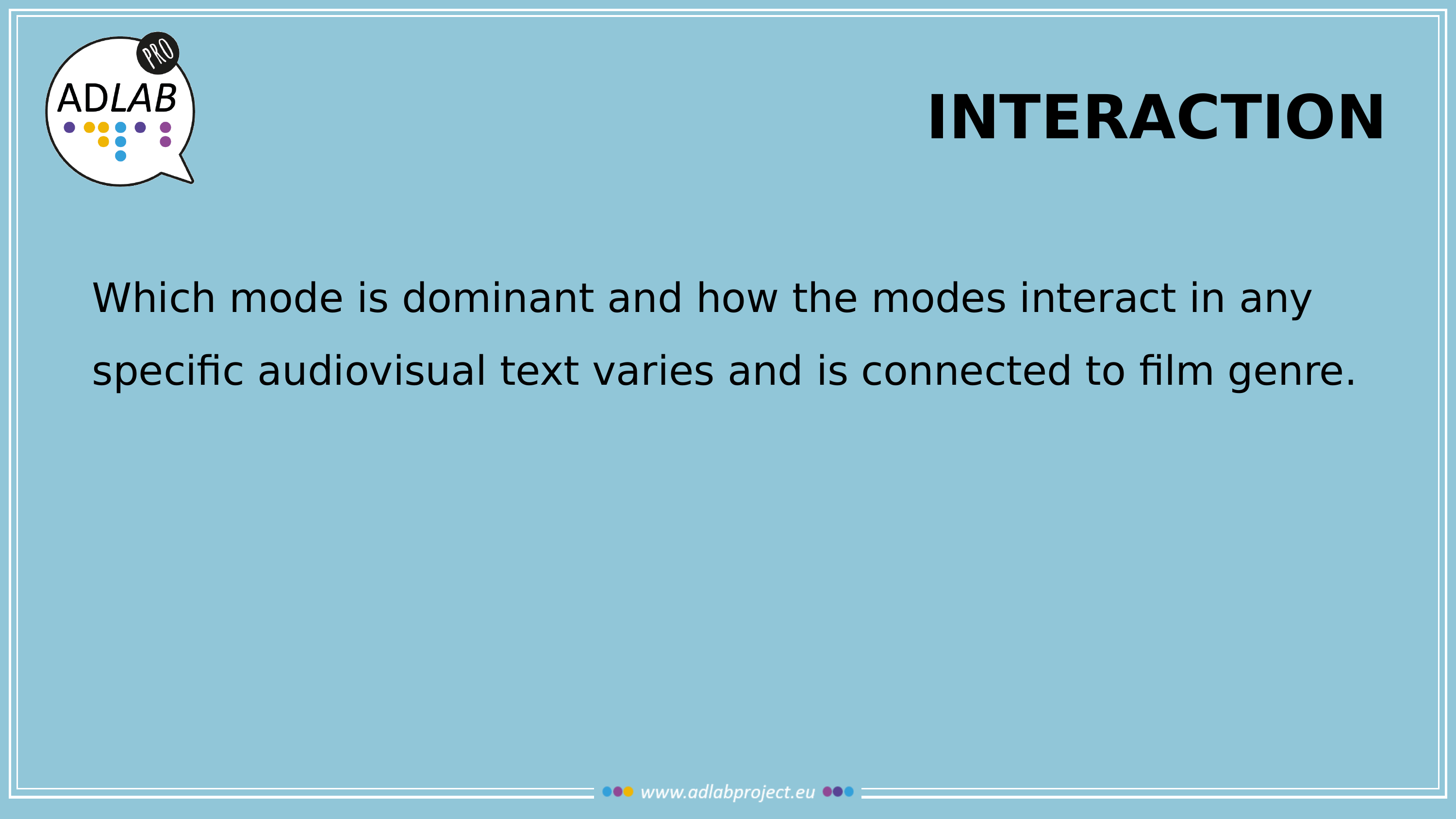

# INTERACTION
Which mode is dominant and how the modes interact in any specific audiovisual text varies and is connected to film genre.